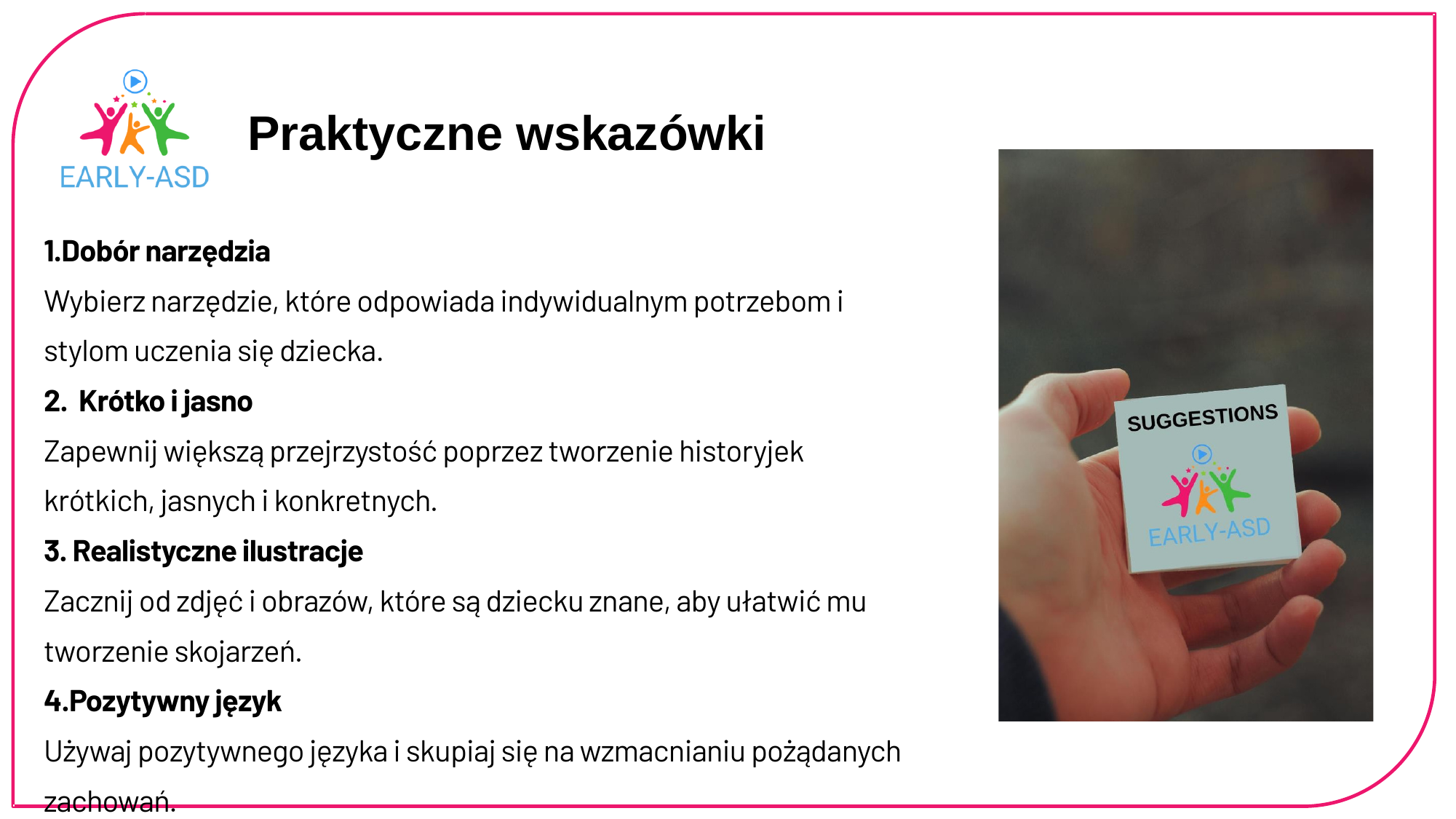

Praktyczne wskazówki

1.Dobór narzędzia
Wybierz narzędzie, które odpowiada indywidualnym potrzebom i stylom uczenia się dziecka.
2.  Krótko i jasno
Zapewnij większą przejrzystość poprzez tworzenie historyjek krótkich, jasnych i konkretnych.
3. Realistyczne ilustracje
Zacznij od zdjęć i obrazów, które są dziecku znane, aby ułatwić mu tworzenie skojarzeń.
4.Pozytywny język
Używaj pozytywnego języka i skupiaj się na wzmacnianiu pożądanych zachowań.